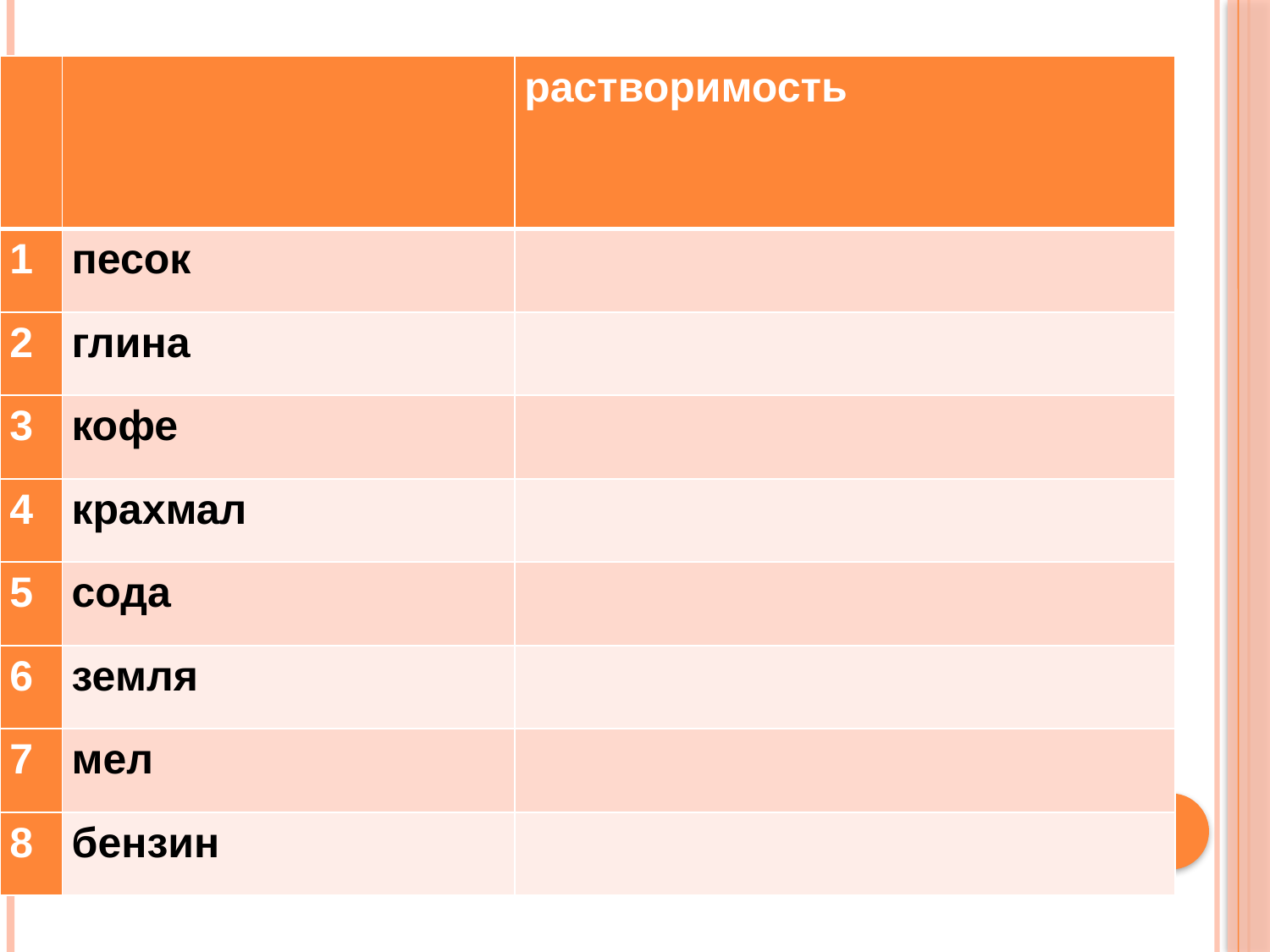

|  |  | растворимость |
| --- | --- | --- |
| 1 | песок |  |
| 2 | глина |  |
| 3 | кофе |  |
| 4 | крахмал |  |
| 5 | сода |  |
| 6 | земля |  |
| 7 | мел |  |
| 8 | бензин |  |